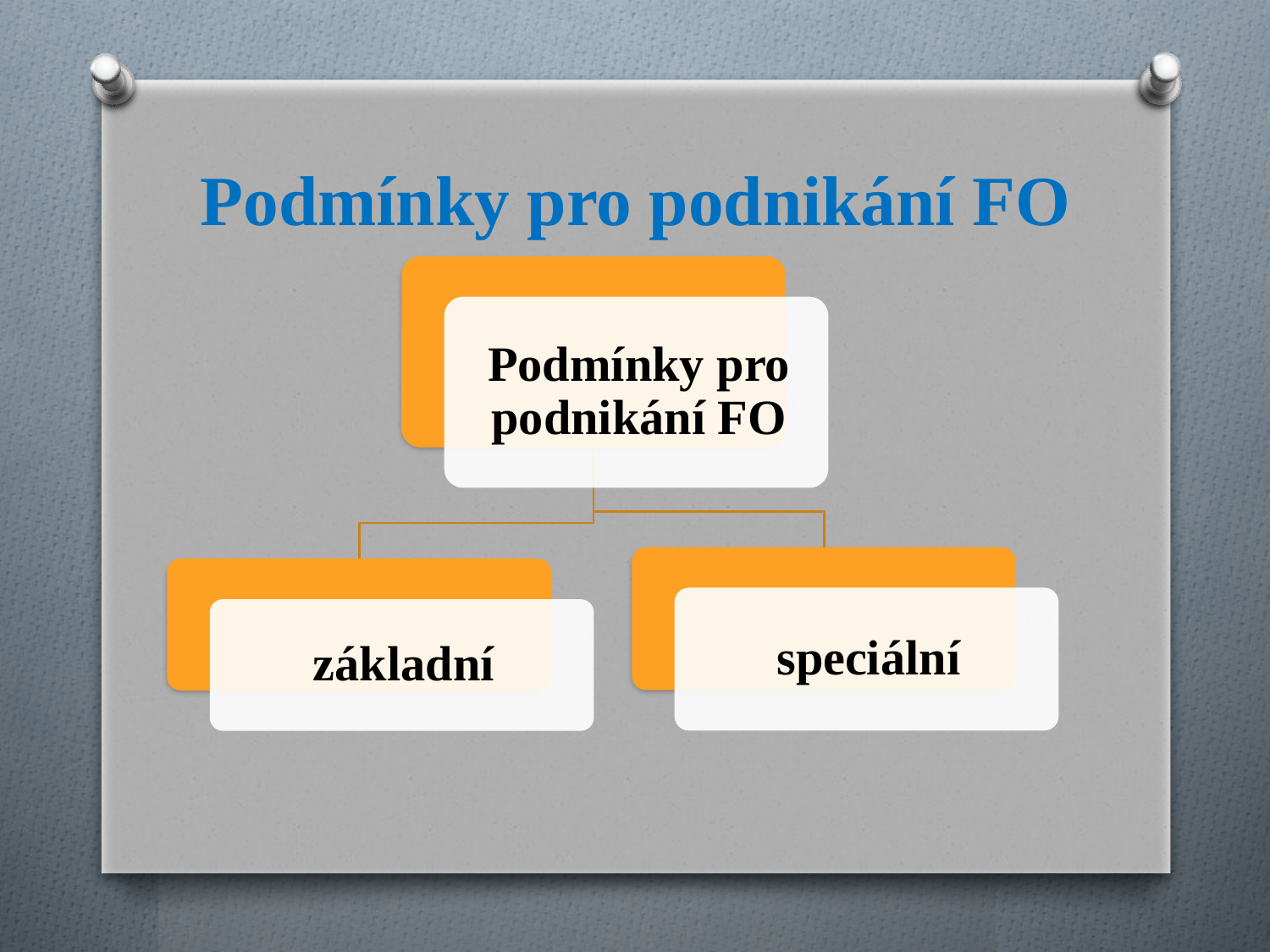

# Podmínky pro podnikání FO
Podmínky pro podnikání FO
základní
speciální